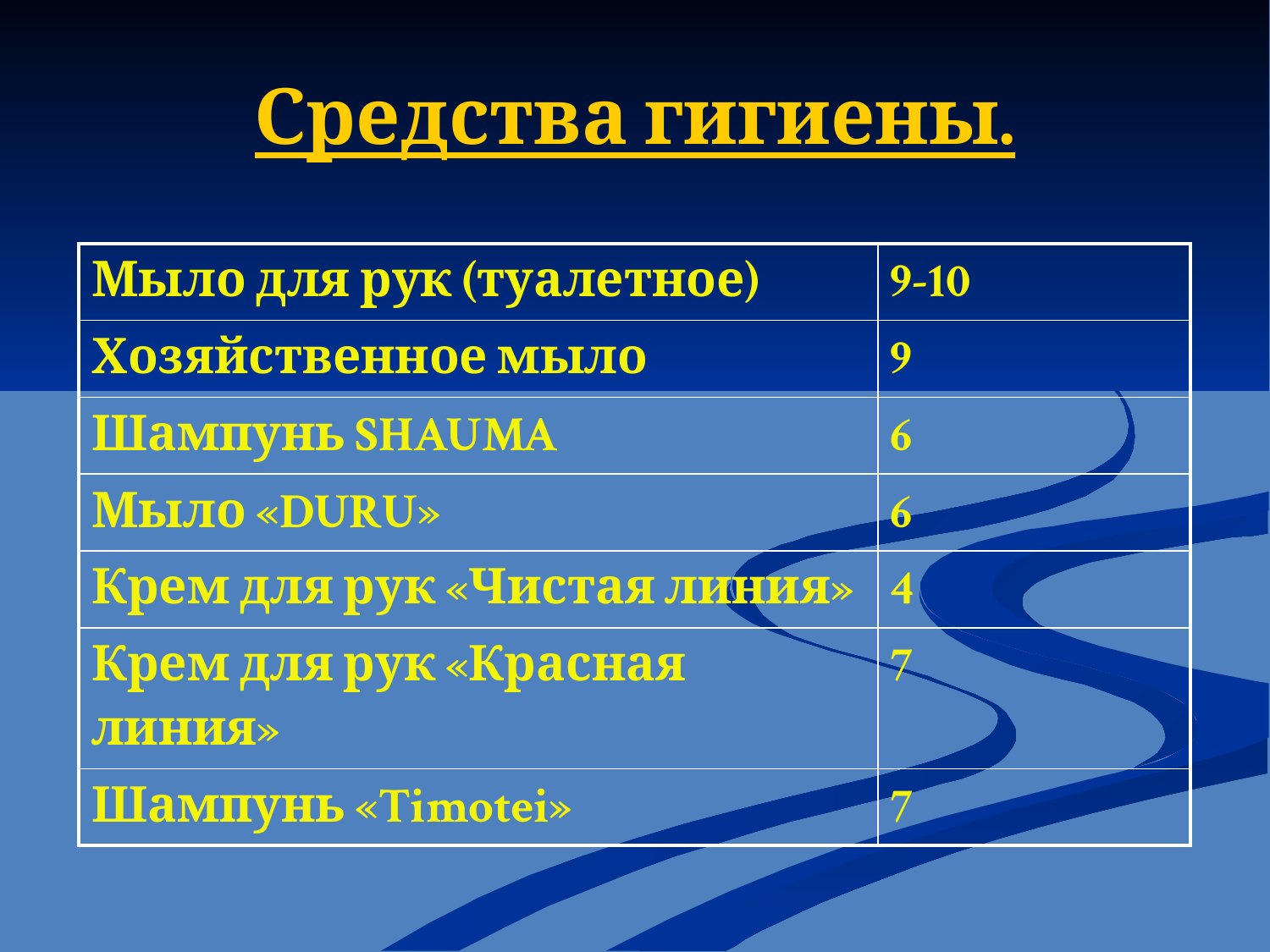

# Средства гигиены.
| Мыло для рук (туалетное) | 9-10 |
| --- | --- |
| Хозяйственное мыло | 9 |
| Шампунь SHAUMA | 6 |
| Мыло «DURU» | 6 |
| Крем для рук «Чистая линия» | 4 |
| Крем для рук «Красная линия» | 7 |
| Шампунь «Timotei» | 7 |